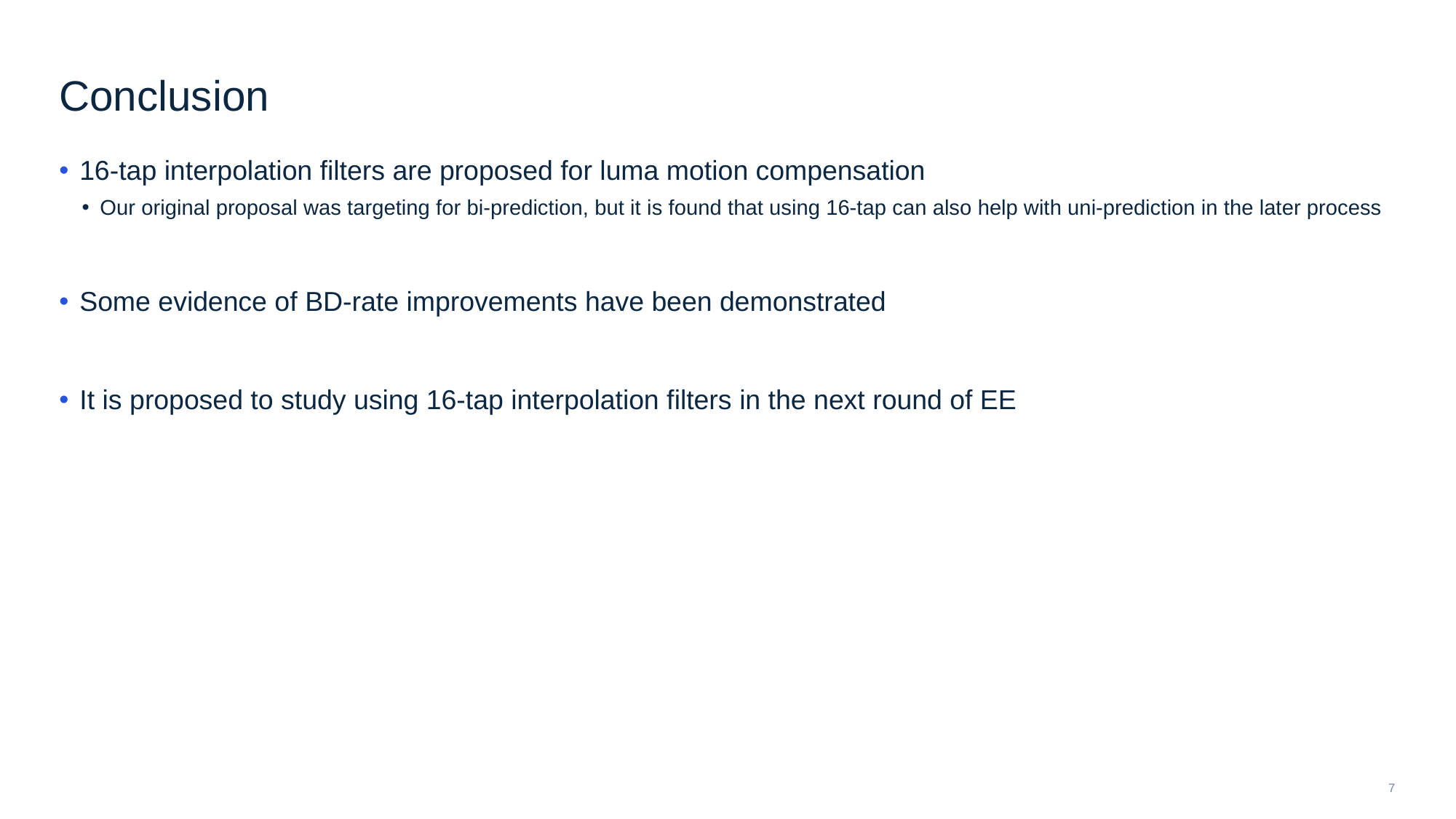

# Conclusion
16-tap interpolation filters are proposed for luma motion compensation
Our original proposal was targeting for bi-prediction, but it is found that using 16-tap can also help with uni-prediction in the later process

Some evidence of BD-rate improvements have been demonstrated

It is proposed to study using 16-tap interpolation filters in the next round of EE